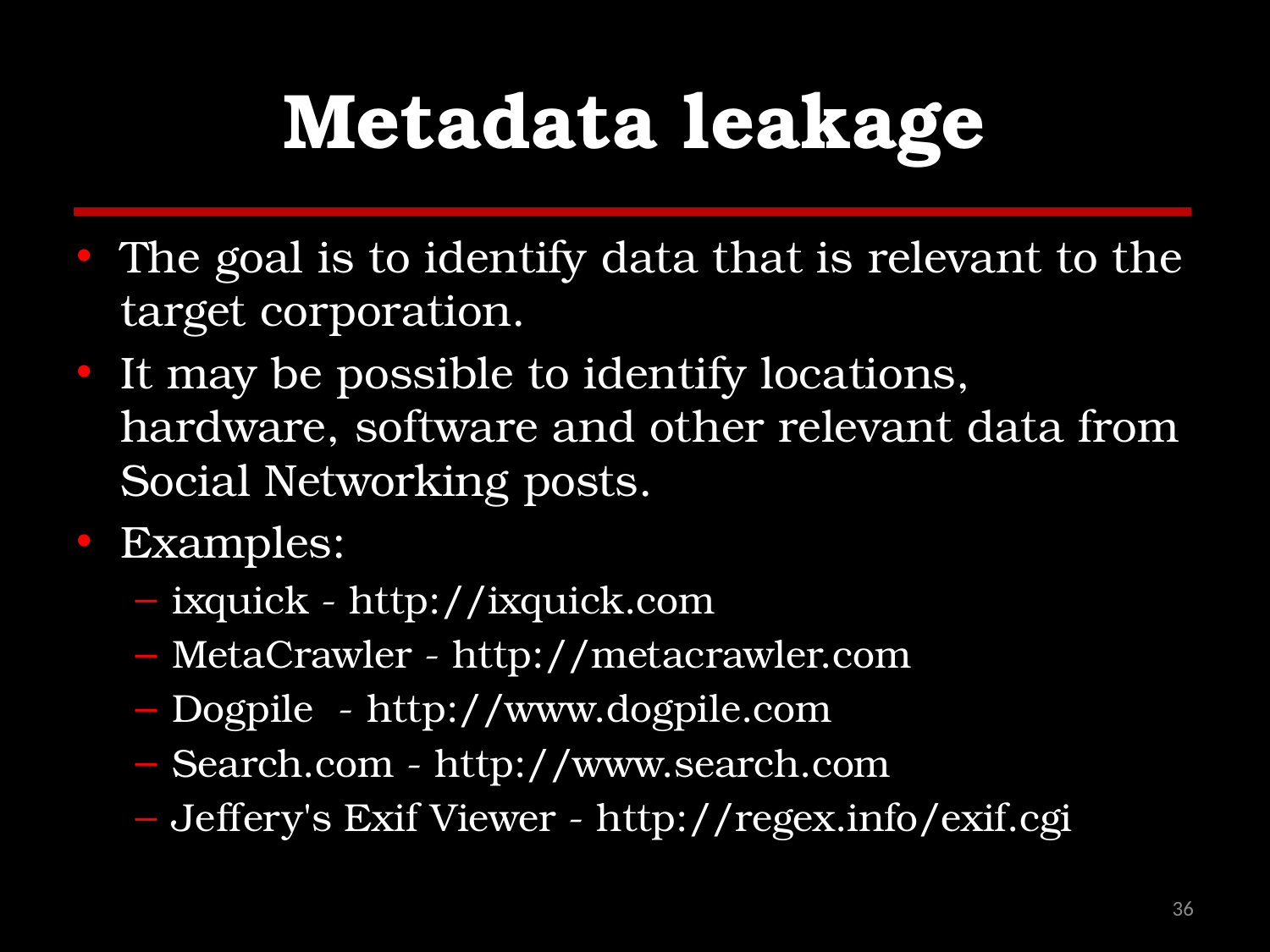

# Metadata leakage
The goal is to identify data that is relevant to the target corporation.
It may be possible to identify locations, hardware, software and other relevant data from Social Networking posts.
Examples:
ixquick - http://ixquick.com
MetaCrawler - http://metacrawler.com
Dogpile  - http://www.dogpile.com
Search.com - http://www.search.com
Jeffery's Exif Viewer - http://regex.info/exif.cgi
36